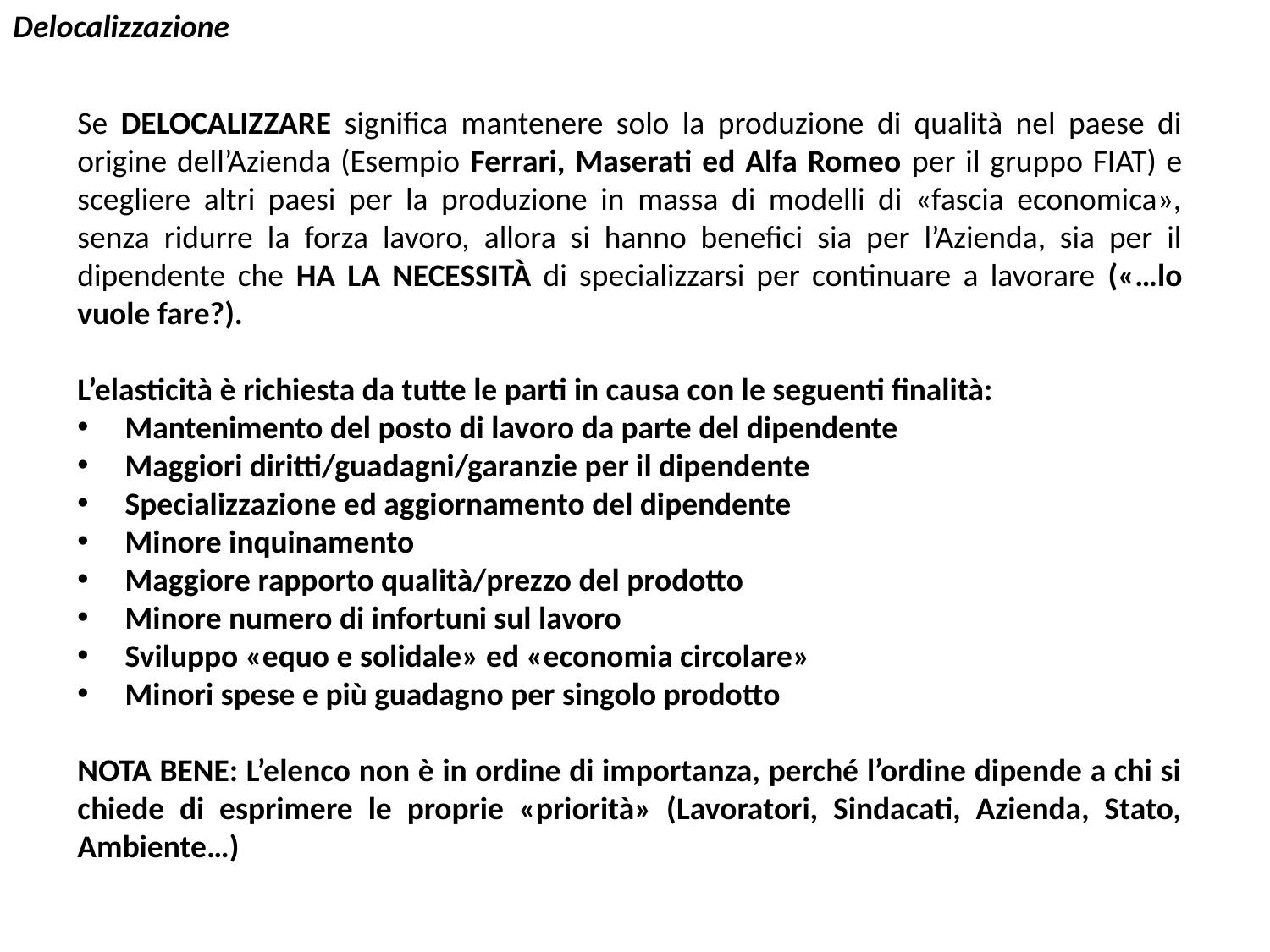

Delocalizzazione
Se DELOCALIZZARE significa mantenere solo la produzione di qualità nel paese di origine dell’Azienda (Esempio Ferrari, Maserati ed Alfa Romeo per il gruppo FIAT) e scegliere altri paesi per la produzione in massa di modelli di «fascia economica», senza ridurre la forza lavoro, allora si hanno benefici sia per l’Azienda, sia per il dipendente che HA LA NECESSITÀ di specializzarsi per continuare a lavorare («…lo vuole fare?).

L’elasticità è richiesta da tutte le parti in causa con le seguenti finalità:
Mantenimento del posto di lavoro da parte del dipendente
Maggiori diritti/guadagni/garanzie per il dipendente
Specializzazione ed aggiornamento del dipendente
Minore inquinamento
Maggiore rapporto qualità/prezzo del prodotto
Minore numero di infortuni sul lavoro
Sviluppo «equo e solidale» ed «economia circolare»
Minori spese e più guadagno per singolo prodotto

NOTA BENE: L’elenco non è in ordine di importanza, perché l’ordine dipende a chi si chiede di esprimere le proprie «priorità» (Lavoratori, Sindacati, Azienda, Stato, Ambiente…)